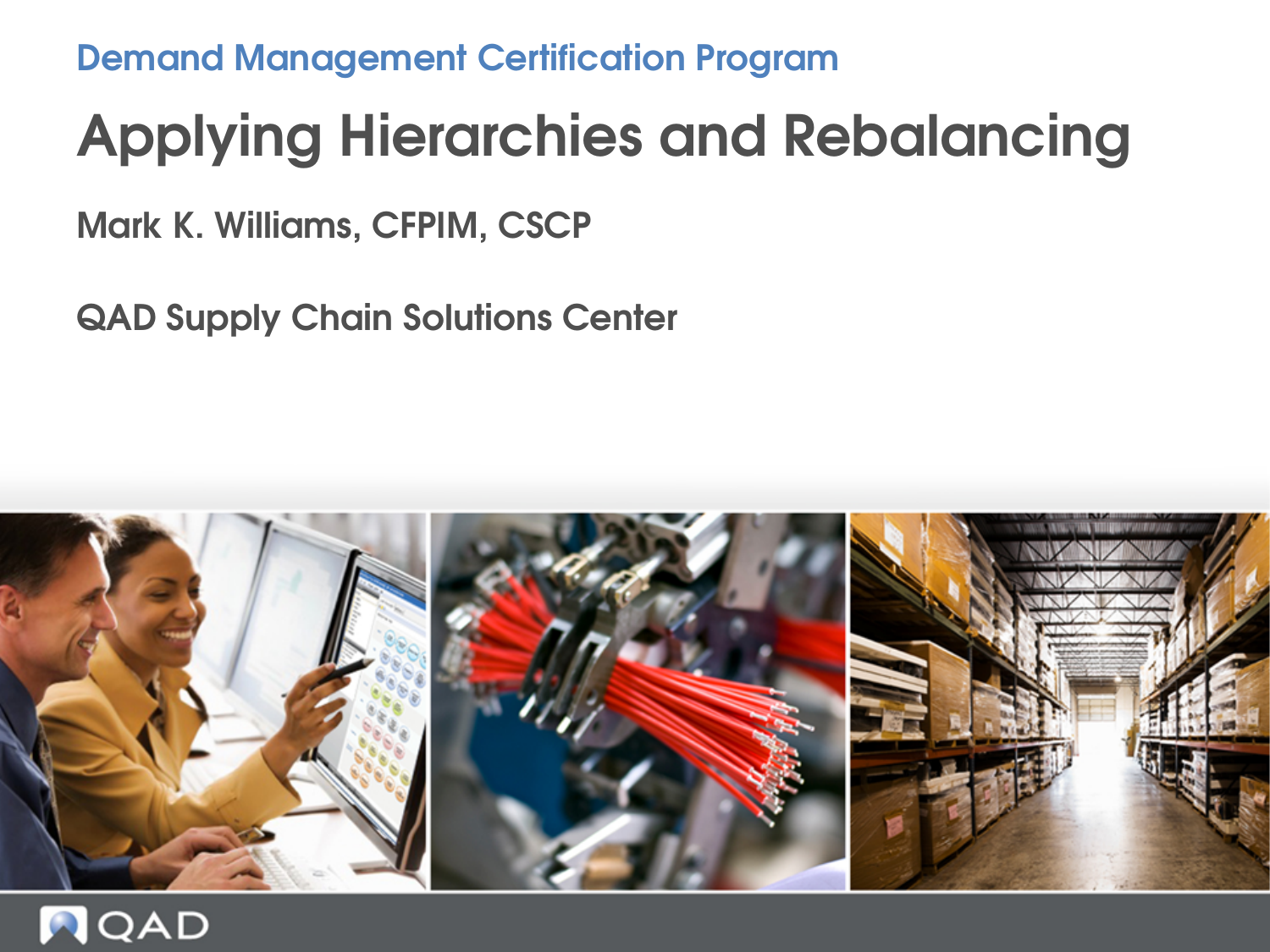

Demand Management Certification Program
# Applying Hierarchies and Rebalancing
Mark K. Williams, CFPIM, CSCP
QAD Supply Chain Solutions Center